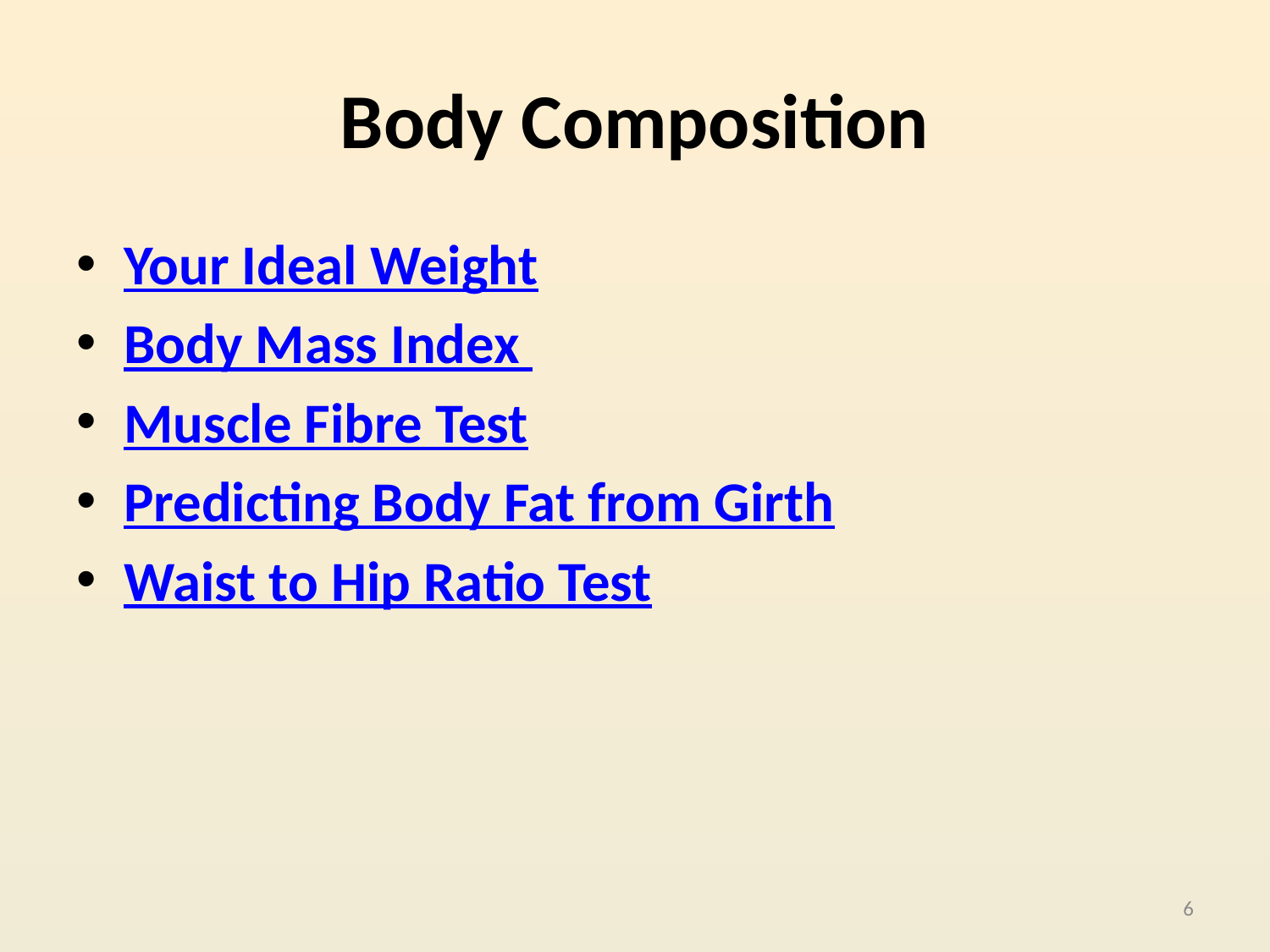

# Body Composition
Your Ideal Weight
Body Mass Index
Muscle Fibre Test
Predicting Body Fat from Girth
Waist to Hip Ratio Test

6